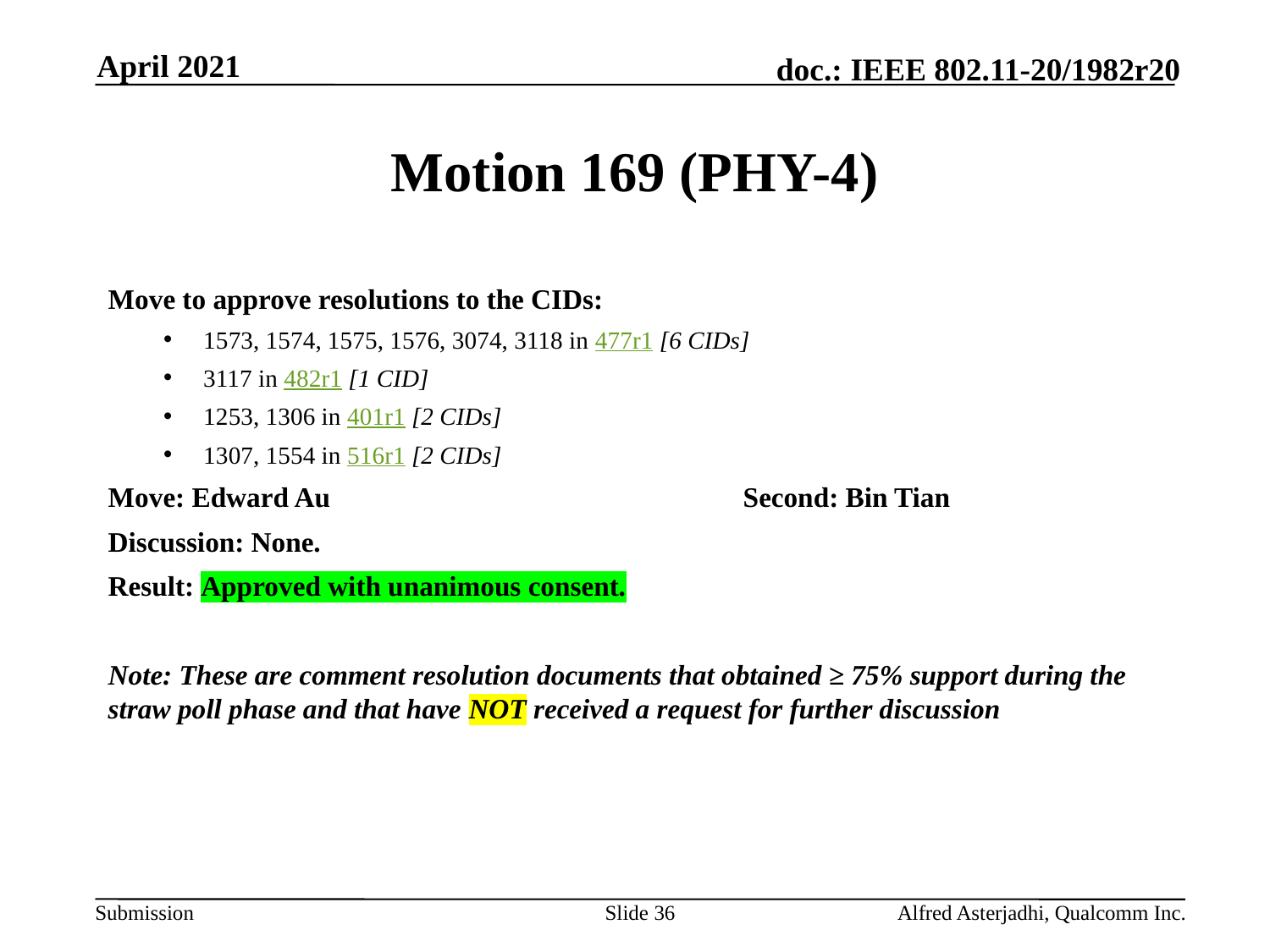

April 2021
# Motion 169 (PHY-4)
Move to approve resolutions to the CIDs:
1573, 1574, 1575, 1576, 3074, 3118 in 477r1 [6 CIDs]
3117 in 482r1 [1 CID]
1253, 1306 in 401r1 [2 CIDs]
1307, 1554 in 516r1 [2 CIDs]
Move: Edward Au				Second: Bin Tian
Discussion: None.
Result: Approved with unanimous consent.

Note: These are comment resolution documents that obtained ≥ 75% support during the straw poll phase and that have NOT received a request for further discussion
Slide 36
Alfred Asterjadhi, Qualcomm Inc.